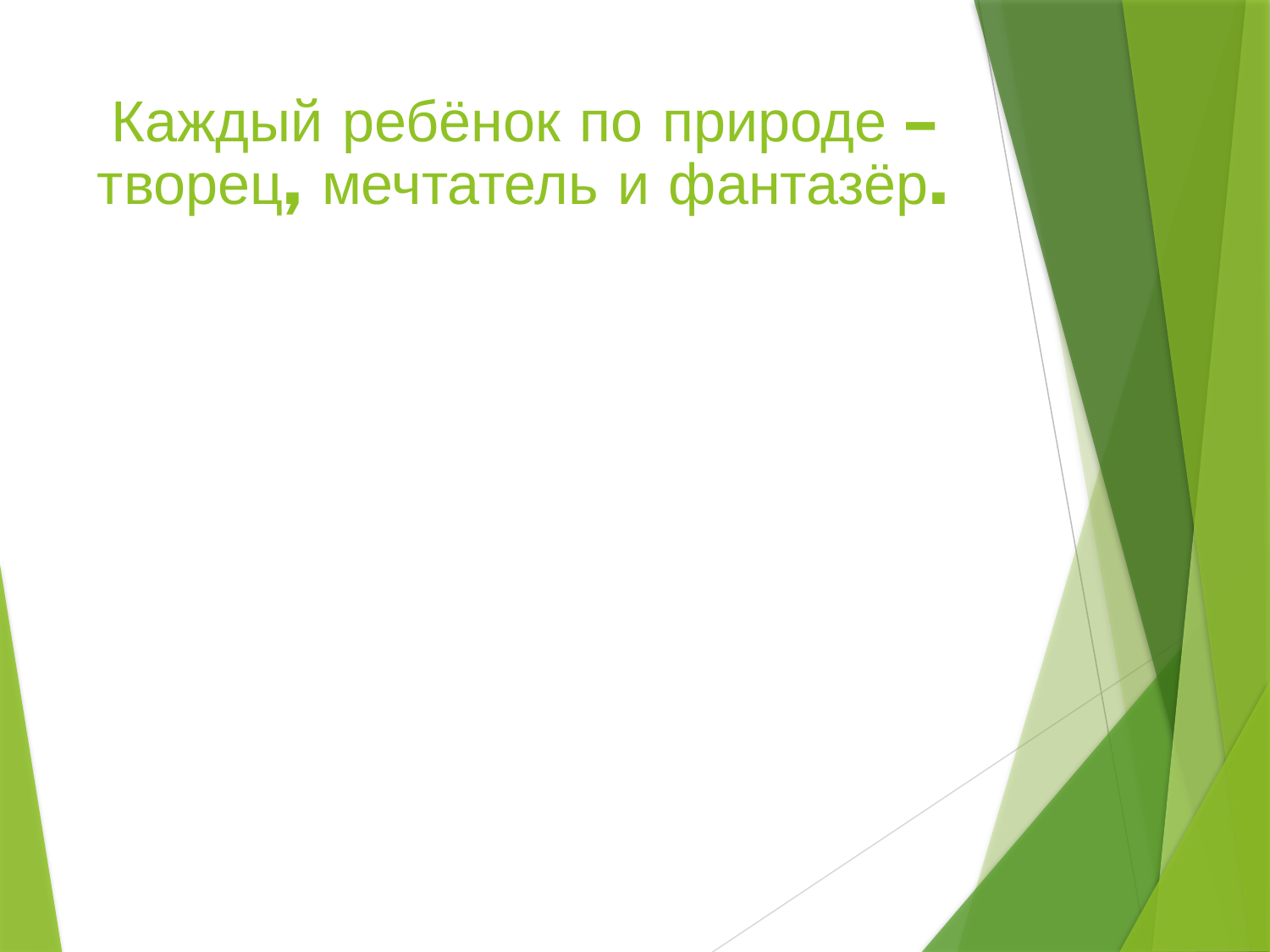

# Каждый ребёнок по природе – творец, мечтатель и фантазёр.